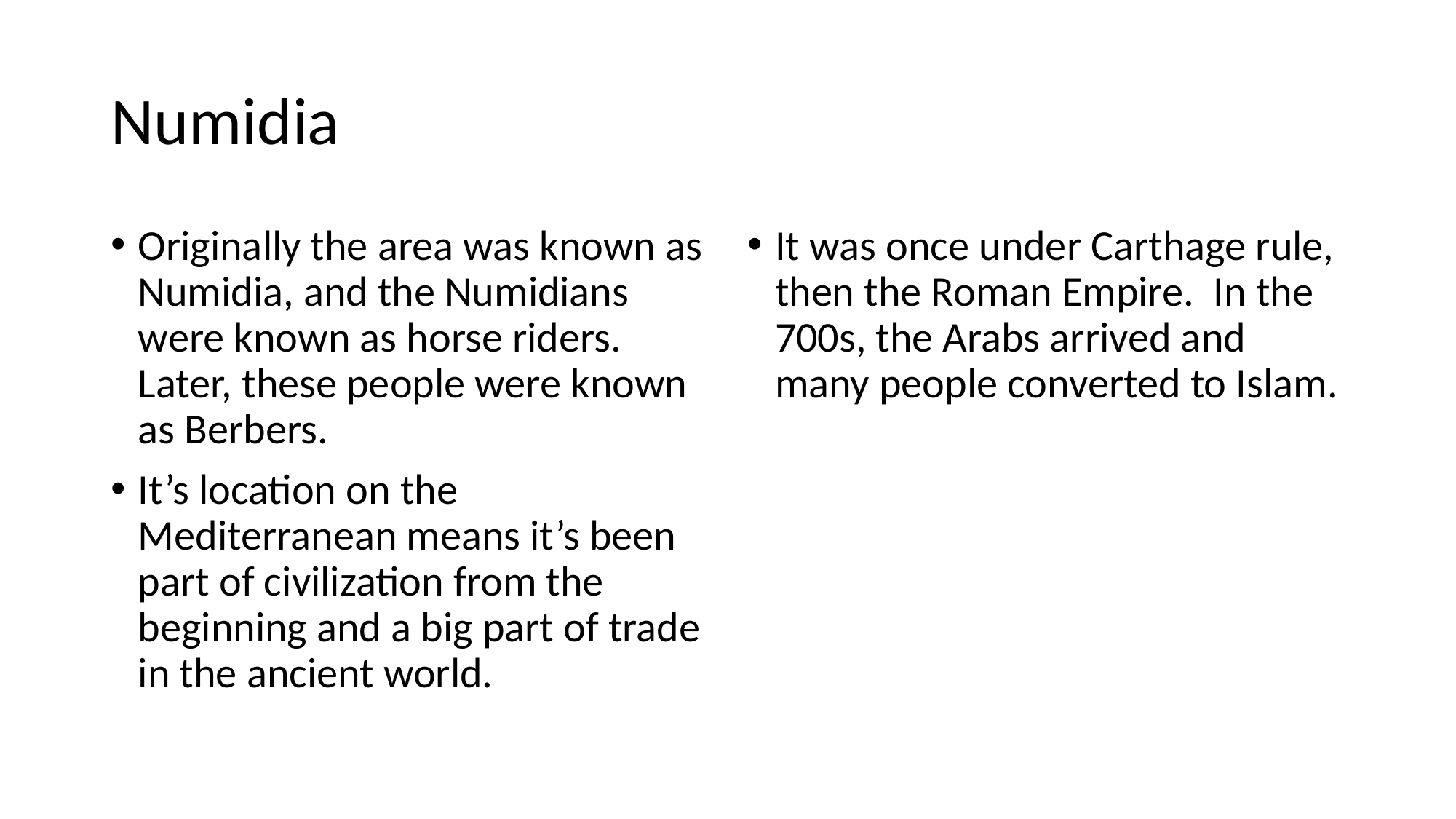

# Numidia
Originally the area was known as Numidia, and the Numidians were known as horse riders.  Later, these people were known as Berbers.
It’s location on the Mediterranean means it’s been part of civilization from the beginning and a big part of trade in the ancient world.
It was once under Carthage rule, then the Roman Empire.  In the 700s, the Arabs arrived and many people converted to Islam.